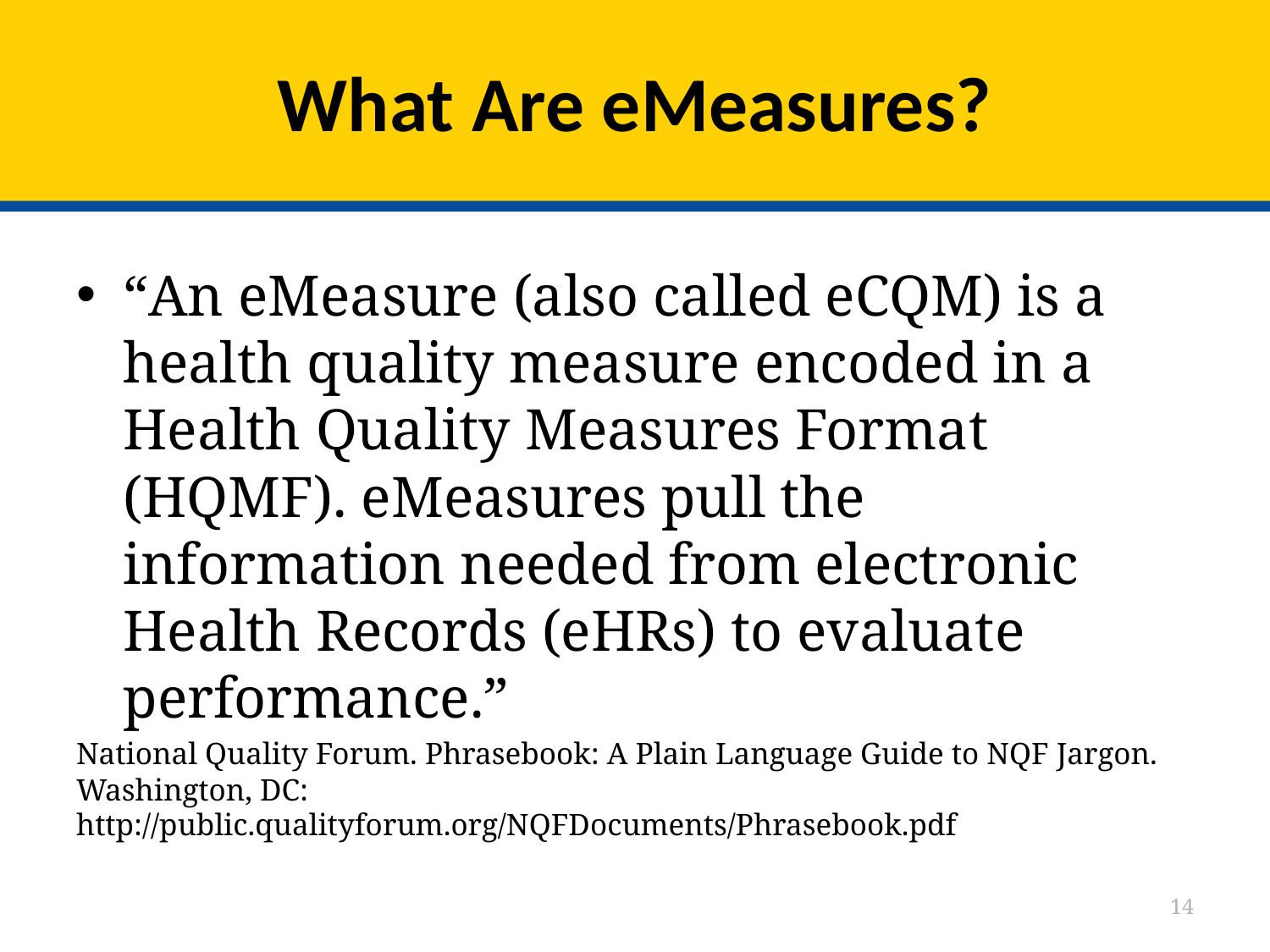

# What Are eMeasures?
“An eMeasure (also called eCQM) is a health quality measure encoded in a Health Quality Measures Format (HQMF). eMeasures pull the information needed from electronic Health Records (eHRs) to evaluate performance.”
National Quality Forum. Phrasebook: A Plain Language Guide to NQF Jargon. Washington, DC: http://public.qualityforum.org/NQFDocuments/Phrasebook.pdf

14